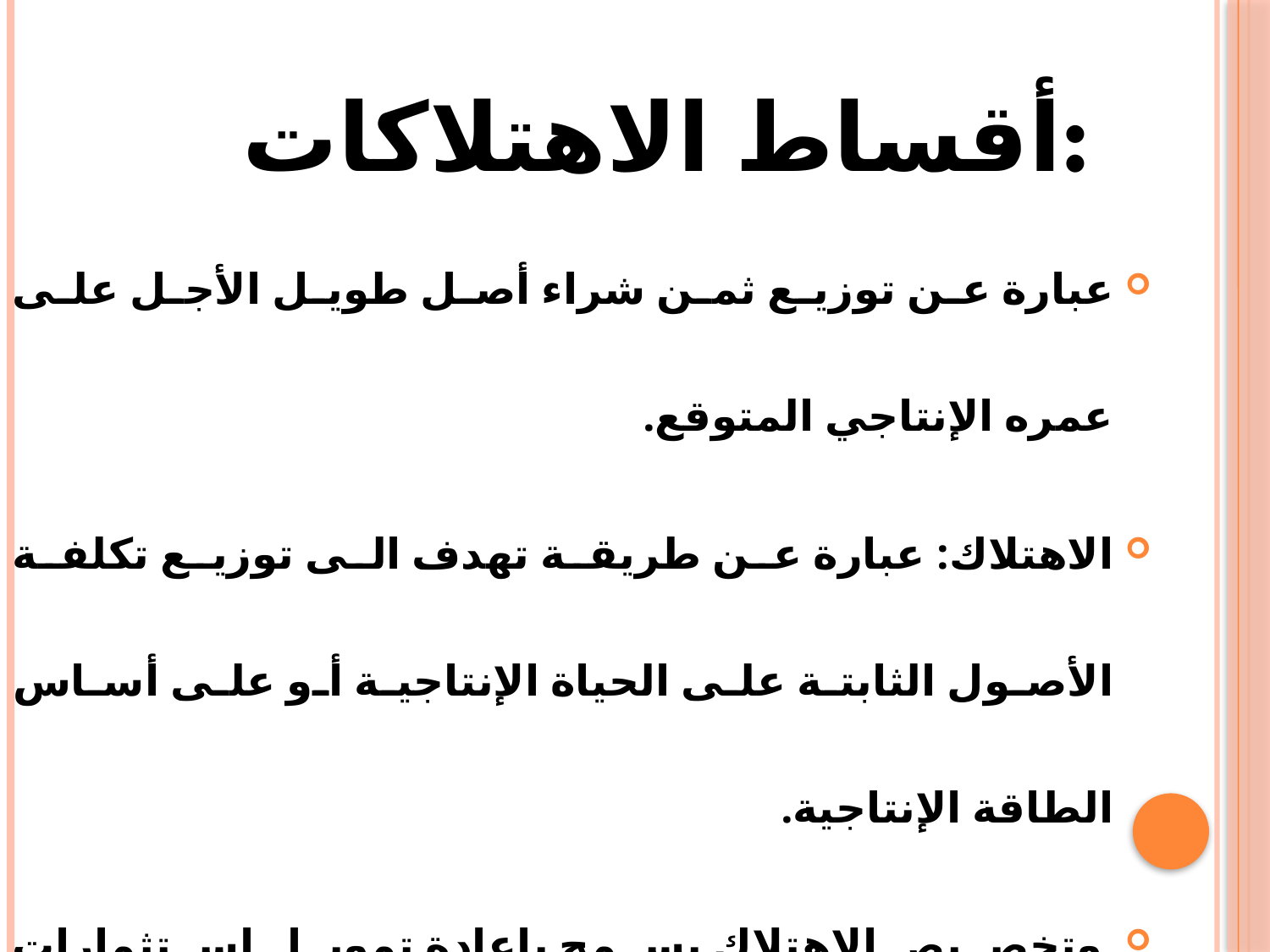

# أقساط الاهتلاكات:
عبارة عن توزيع ثمن شراء أصل طويل الأجل على عمره الإنتاجي المتوقع.
الاهتلاك: عبارة عن طريقة تهدف الى توزيع تكلفة الأصول الثابتة على الحياة الإنتاجية أو على أساس الطاقة الإنتاجية.
 وتخصيص الإهتلاك يسمح بإعادة تمويل استثمارات المءسسات لأنه يعتبر     مورداً مالياً.